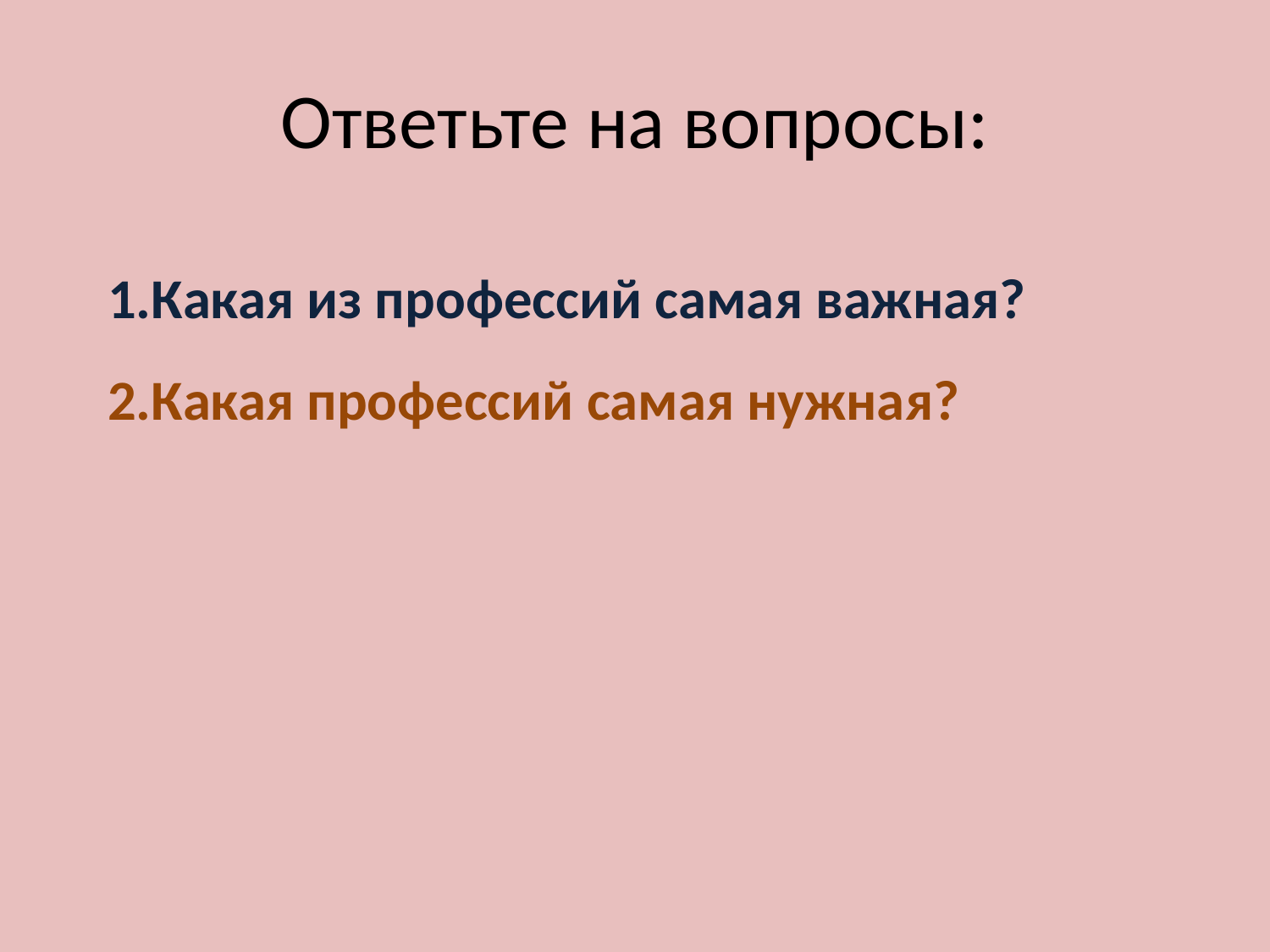

# Ответьте на вопросы:
1.Какая из профессий самая важная?
2.Какая профессий самая нужная?